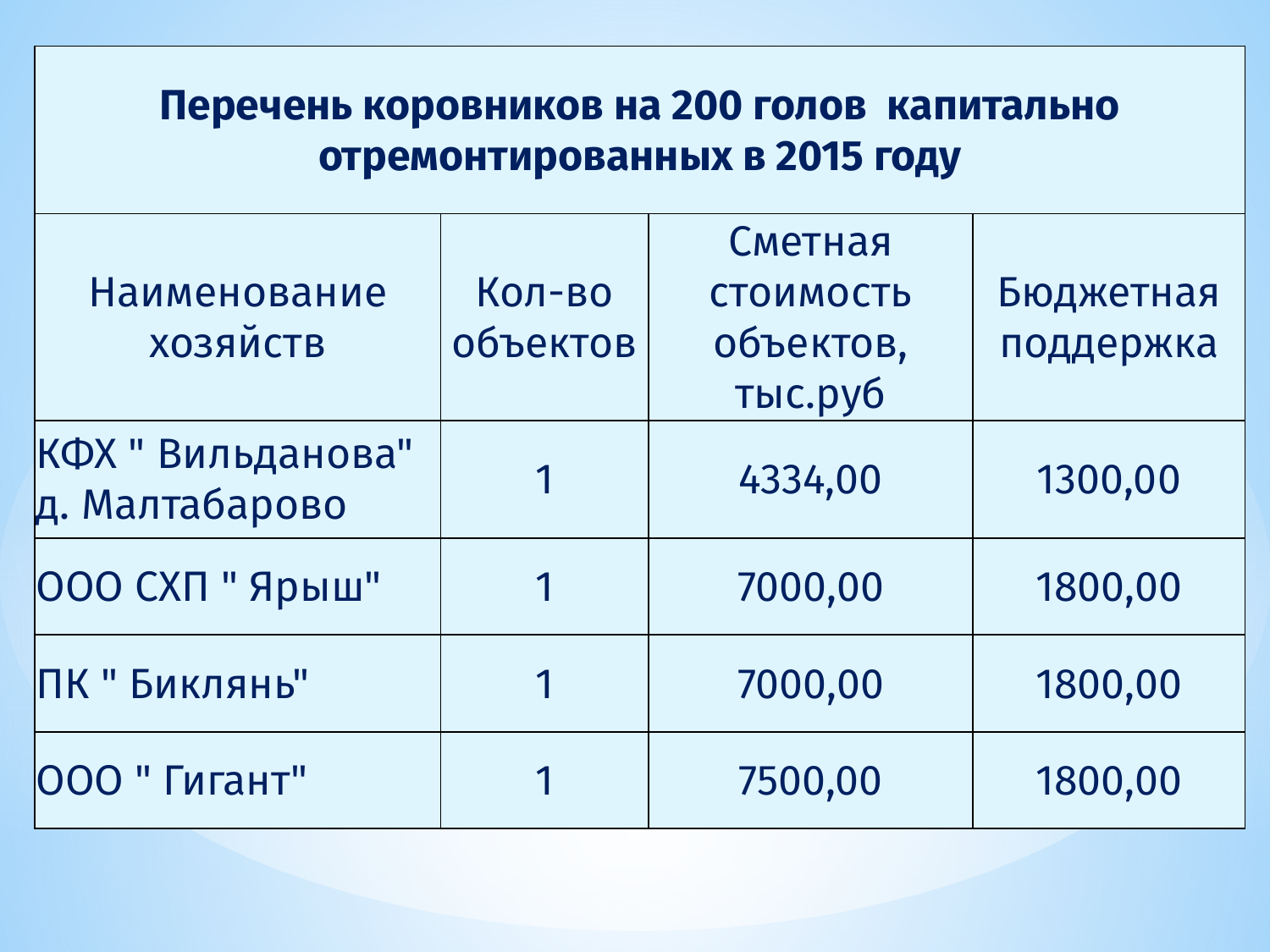

| Перечень коровников на 200 голов капитально отремонтированных в 2015 году |  |  |  |
| --- | --- | --- | --- |
| Наименование хозяйств | Кол-во объектов | Сметная стоимость объектов, тыс.руб | Бюджетная поддержка |
| КФХ " Вильданова" д. Малтабарово | 1 | 4334,00 | 1300,00 |
| ООО СХП " Ярыш" | 1 | 7000,00 | 1800,00 |
| ПК " Биклянь" | 1 | 7000,00 | 1800,00 |
| ООО " Гигант" | 1 | 7500,00 | 1800,00 |